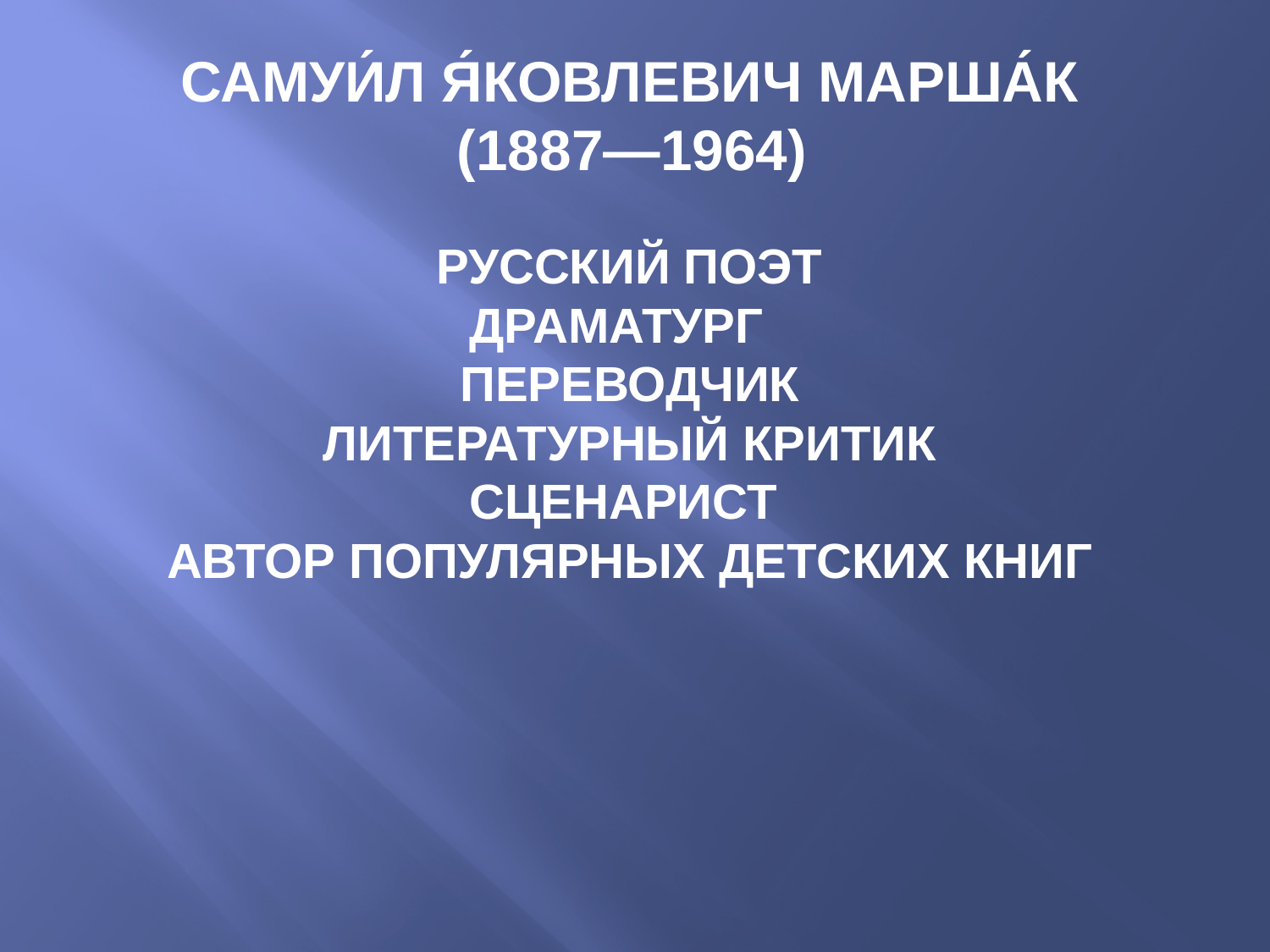

# Самуи́л Я́ковлевич Марша́к (1887—1964)  русский поэт драматург переводчик литературный критик сценарист Автор популярных детских книг